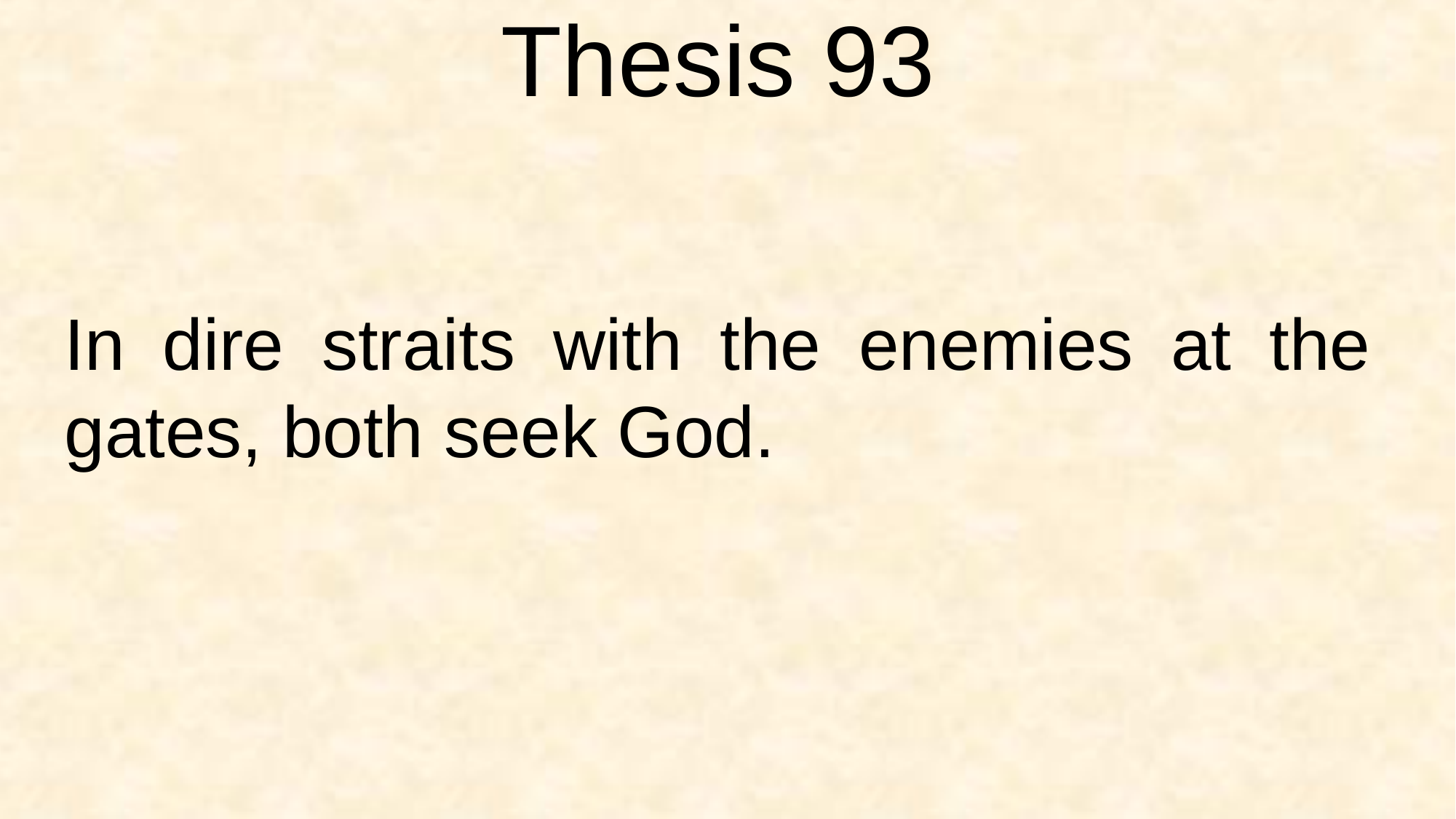

Thesis 93

In dire straits with the enemies at the gates, both seek God.